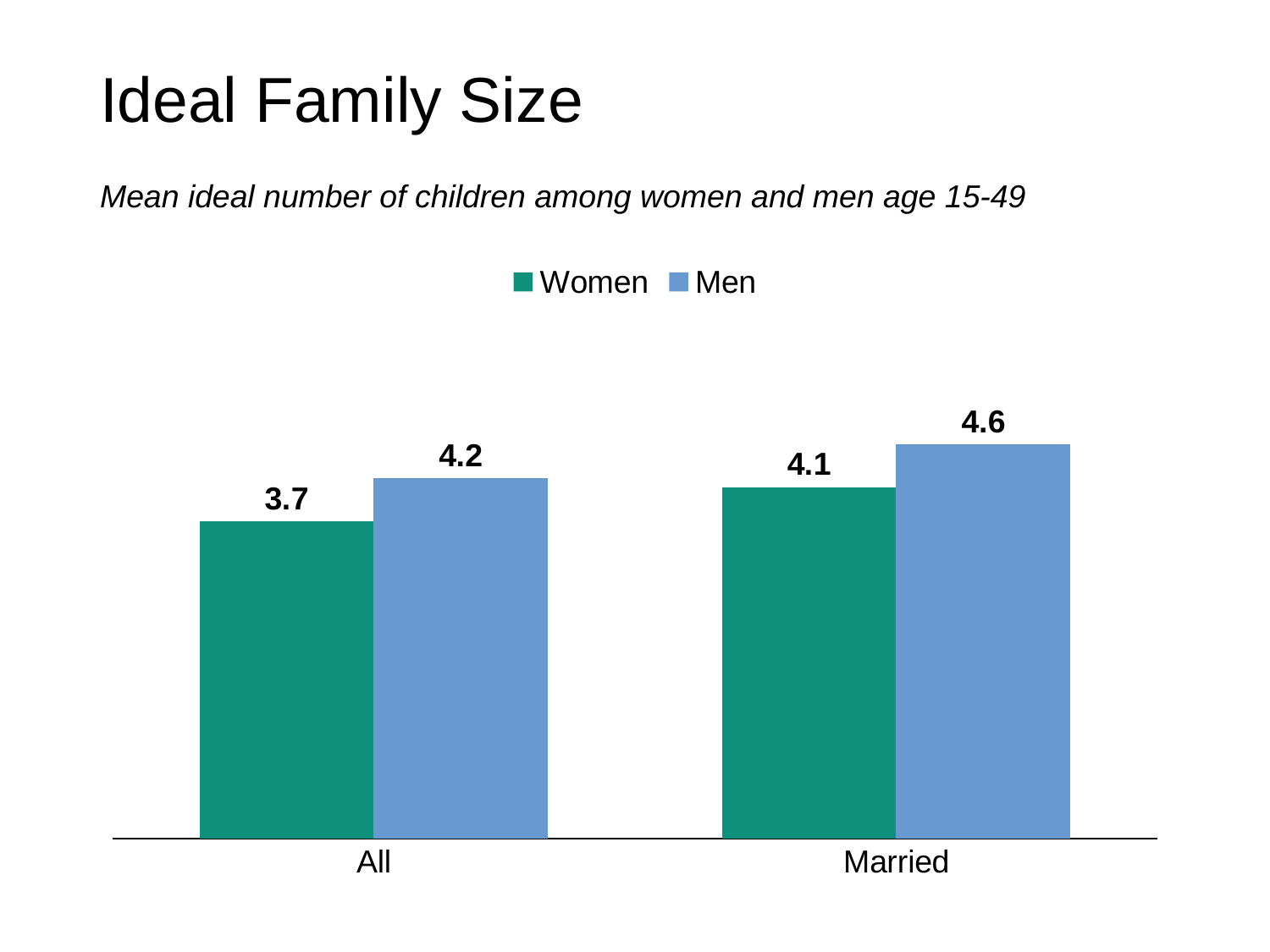

# Ideal Family Size
Mean ideal number of children among women and men age 15-49

### Chart

| Category | Women | Men |
|---|---|---|
| All | 3.7 | 4.2 |
| Married | 4.1 | 4.6 |